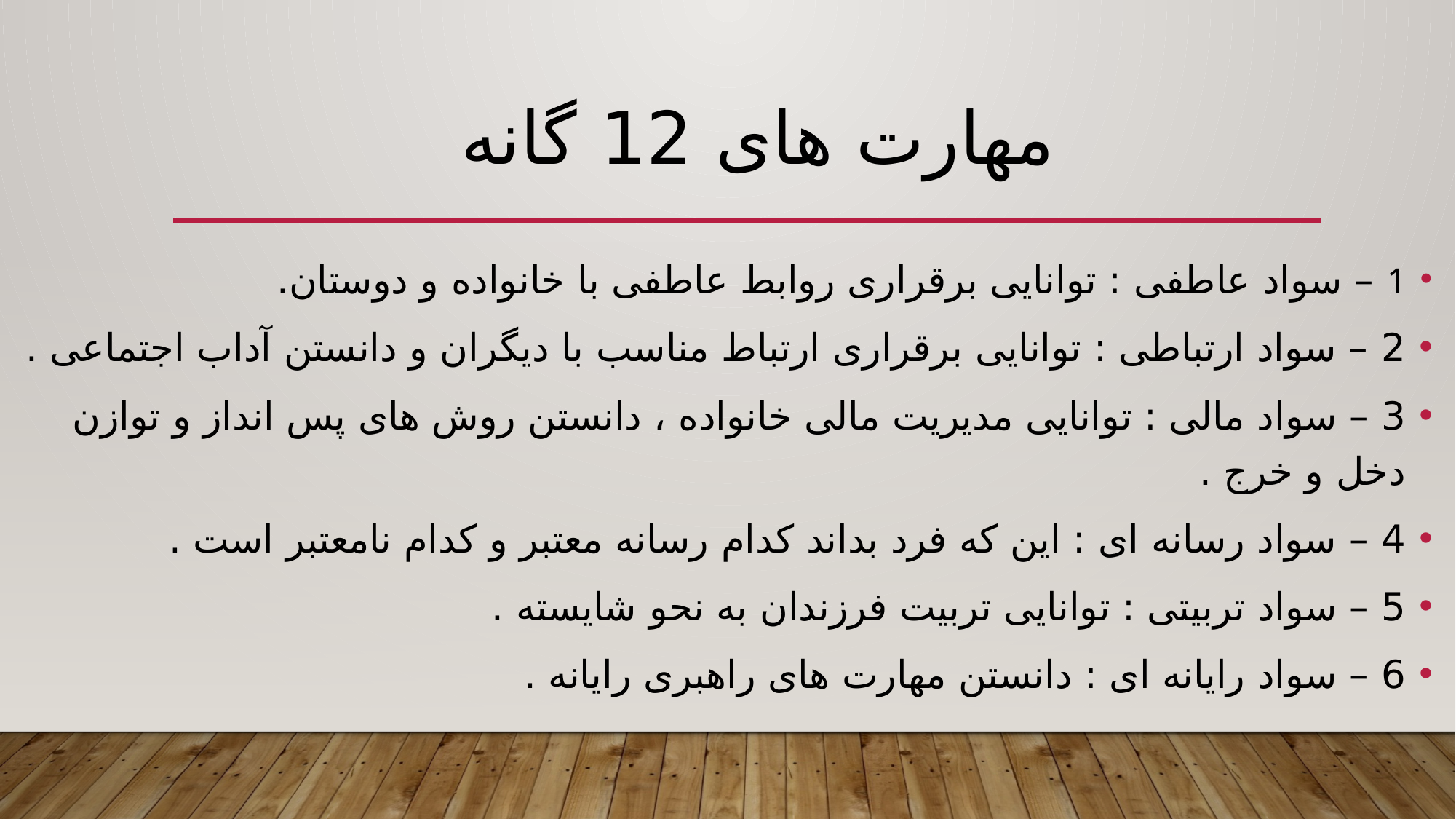

# مهارت های 12 گانه
1 – سواد عاطفی : توانایی برقراری روابط عاطفی با خانواده و دوستان.
2 – سواد ارتباطی : توانایی برقراری ارتباط مناسب با دیگران و دانستن آداب اجتماعی .
3 – سواد مالی : توانایی مدیریت مالی خانواده ، دانستن روش های پس انداز و توازن دخل و خرج .
4 – سواد رسانه ای : این که فرد بداند کدام رسانه معتبر و کدام نامعتبر است .
5 – سواد تربیتی : توانایی تربیت فرزندان به نحو شایسته .
6 – سواد رایانه ای : دانستن مهارت های راهبری رایانه .